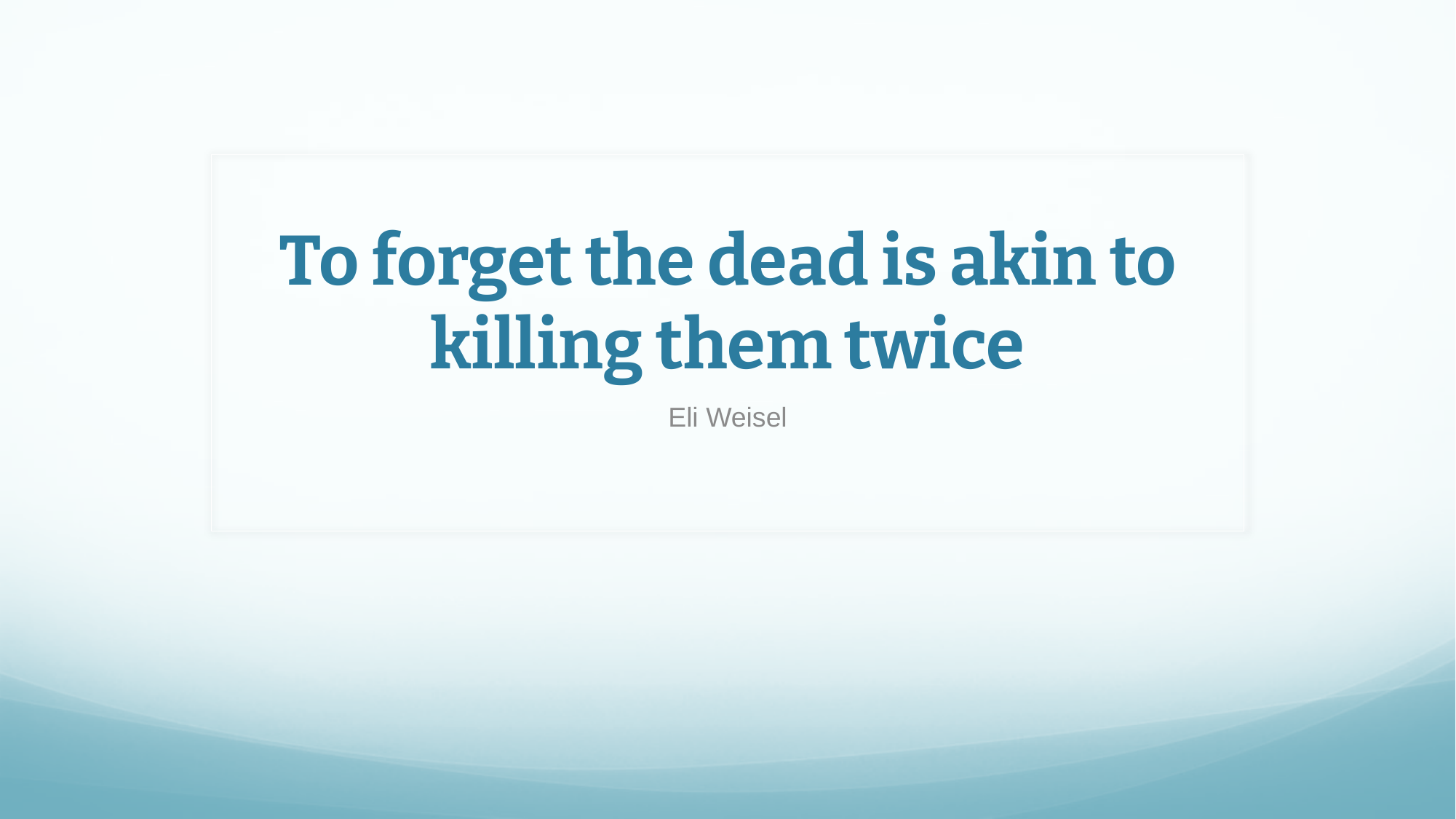

# To forget the dead is akin to killing them twice
Eli Weisel